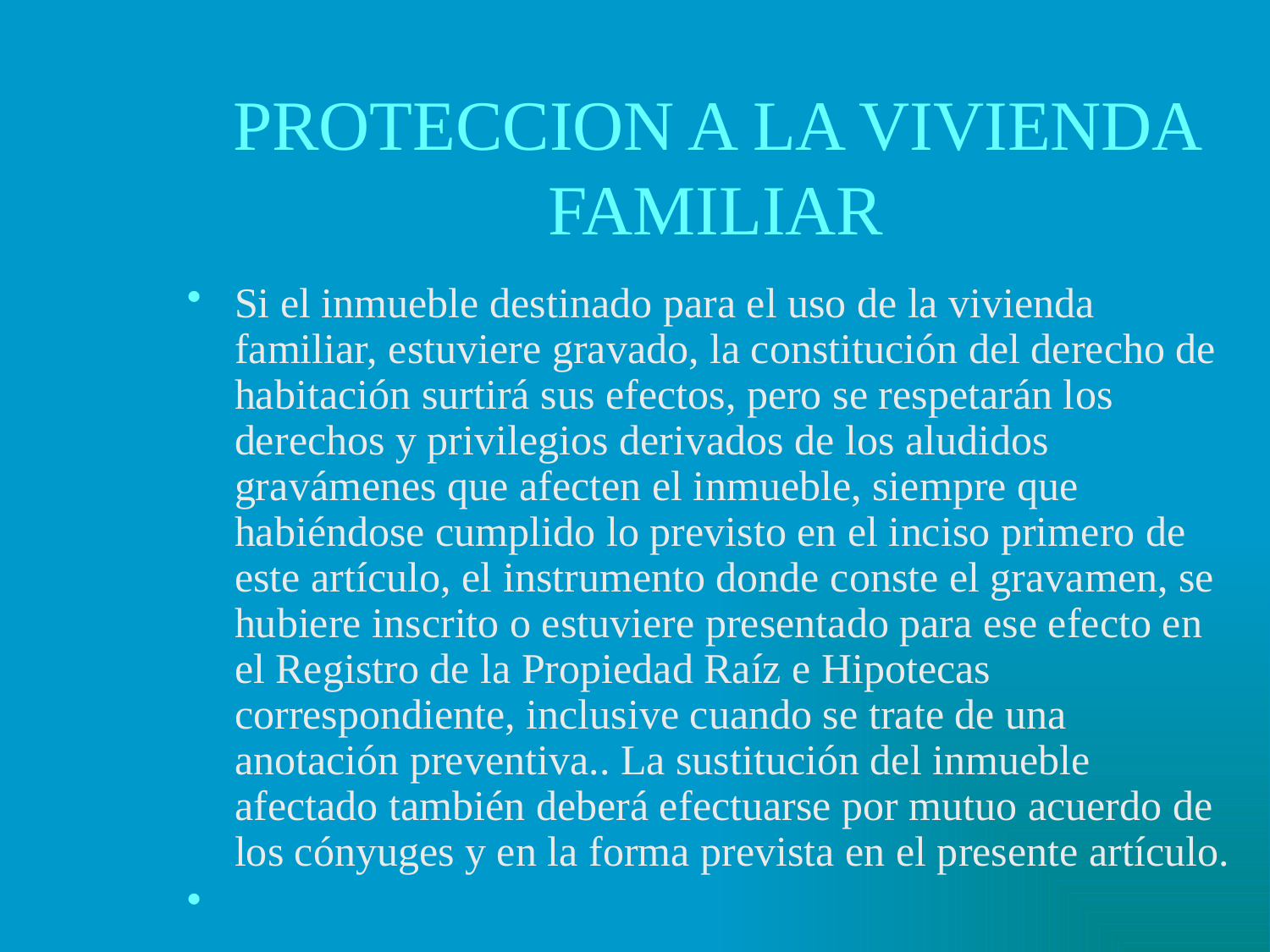

# PROTECCION A LA VIVIENDA FAMILIAR
Si el inmueble destinado para el uso de la vivienda familiar, estuviere gravado, la constitución del derecho de habitación surtirá sus efectos, pero se respetarán los derechos y privilegios derivados de los aludidos gravámenes que afecten el inmueble, siempre que habiéndose cumplido lo previsto en el inciso primero de este artículo, el instrumento donde conste el gravamen, se hubiere inscrito o estuviere presentado para ese efecto en el Registro de la Propiedad Raíz e Hipotecas correspondiente, inclusive cuando se trate de una anotación preventiva.. La sustitución del inmueble afectado también deberá efectuarse por mutuo acuerdo de los cónyuges y en la forma prevista en el presente artículo.